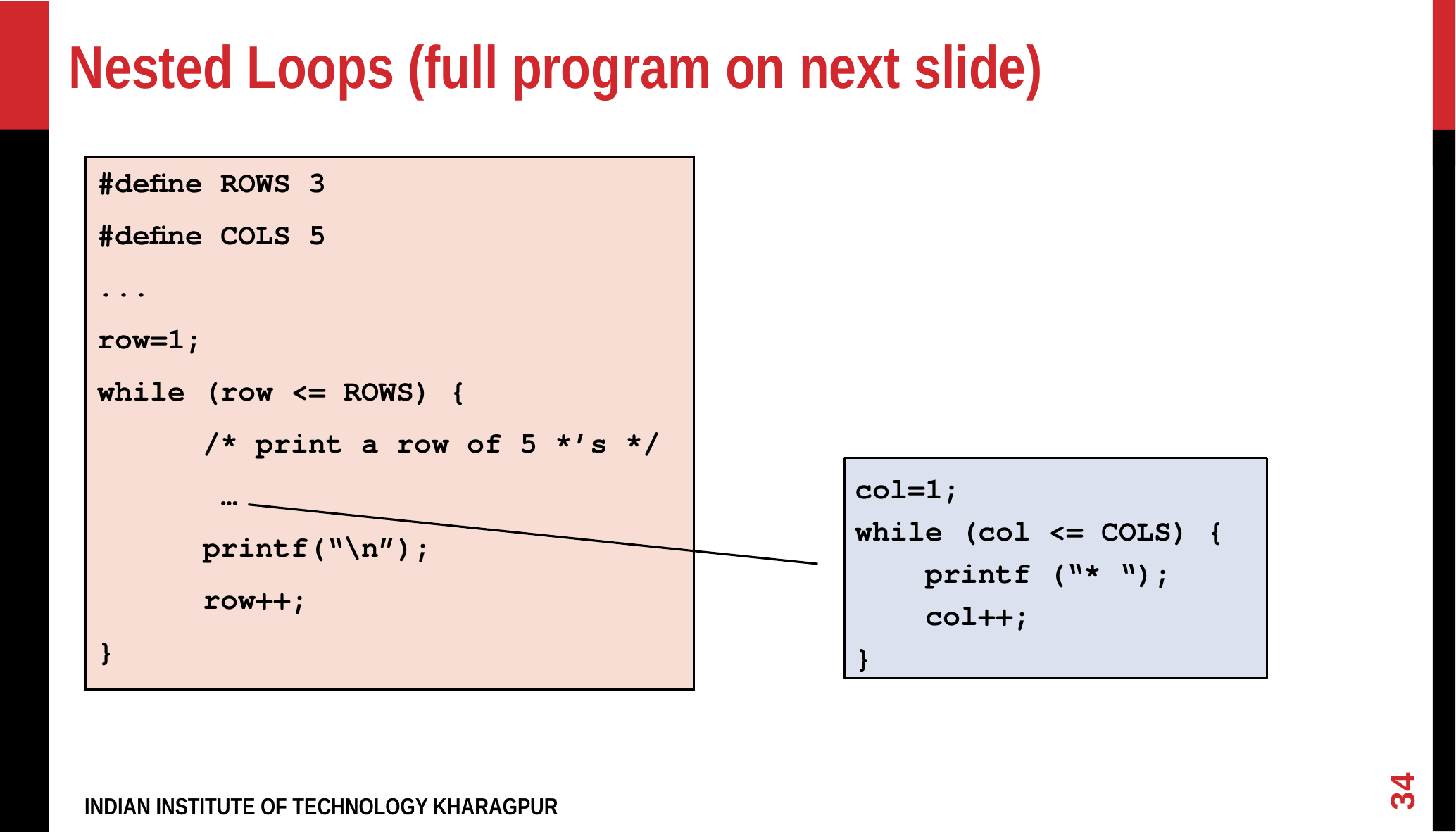

# Nested Loops (full program on next slide)
#define ROWS 3
#define COLS 5
...
row=1;
while (row <= ROWS) {
      /* print a row of 5 *’s */
       …
      printf(“\n”);
      row++;
}
col=1;
while (col <= COLS) {
    printf (“* “);
    col++;
}
34
INDIAN INSTITUTE OF TECHNOLOGY KHARAGPUR